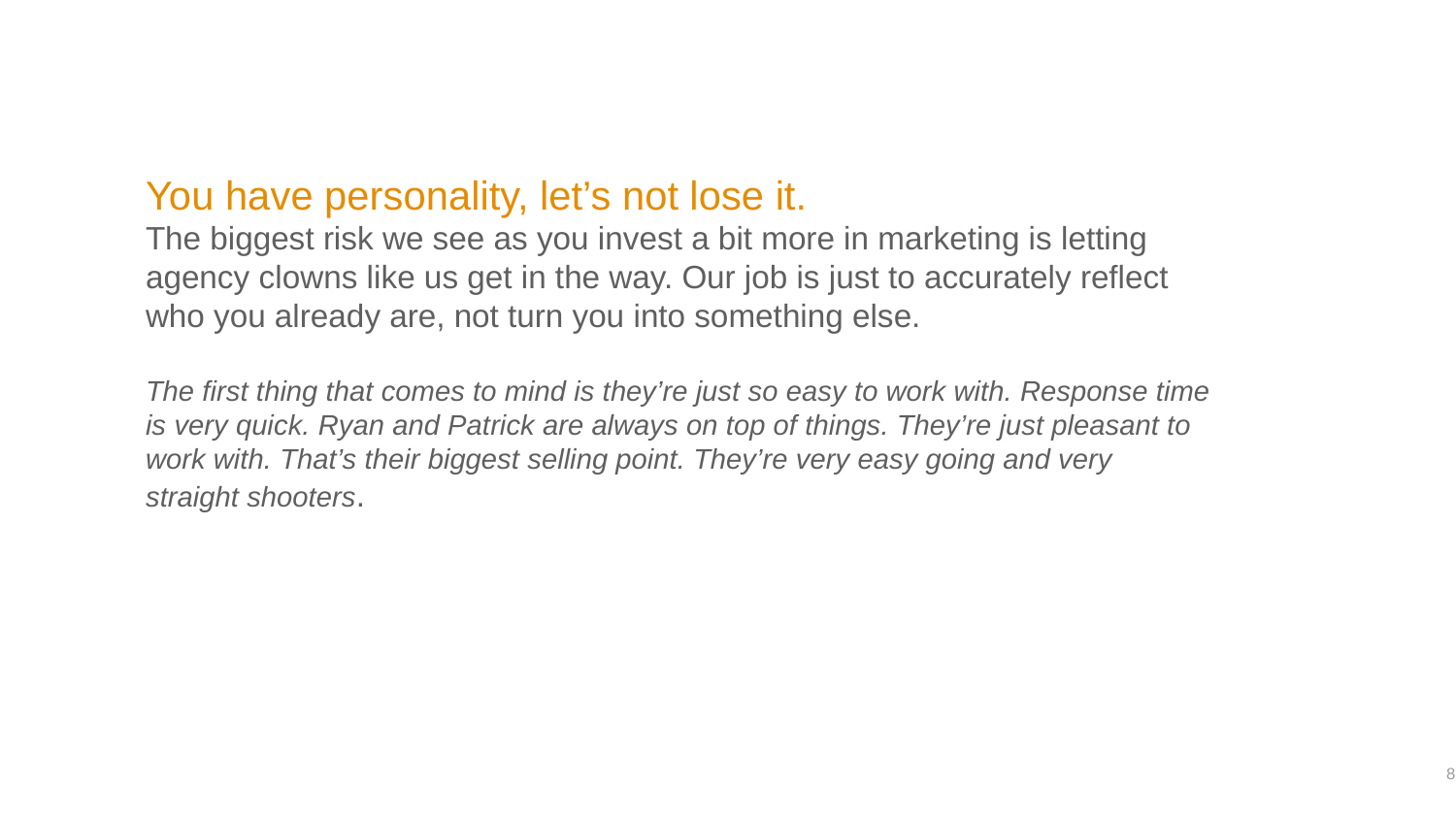

You have personality, let’s not lose it.
The biggest risk we see as you invest a bit more in marketing is letting agency clowns like us get in the way. Our job is just to accurately reflect who you already are, not turn you into something else.

The first thing that comes to mind is they’re just so easy to work with. Response time is very quick. Ryan and Patrick are always on top of things. They’re just pleasant to work with. That’s their biggest selling point. They’re very easy going and very straight shooters.